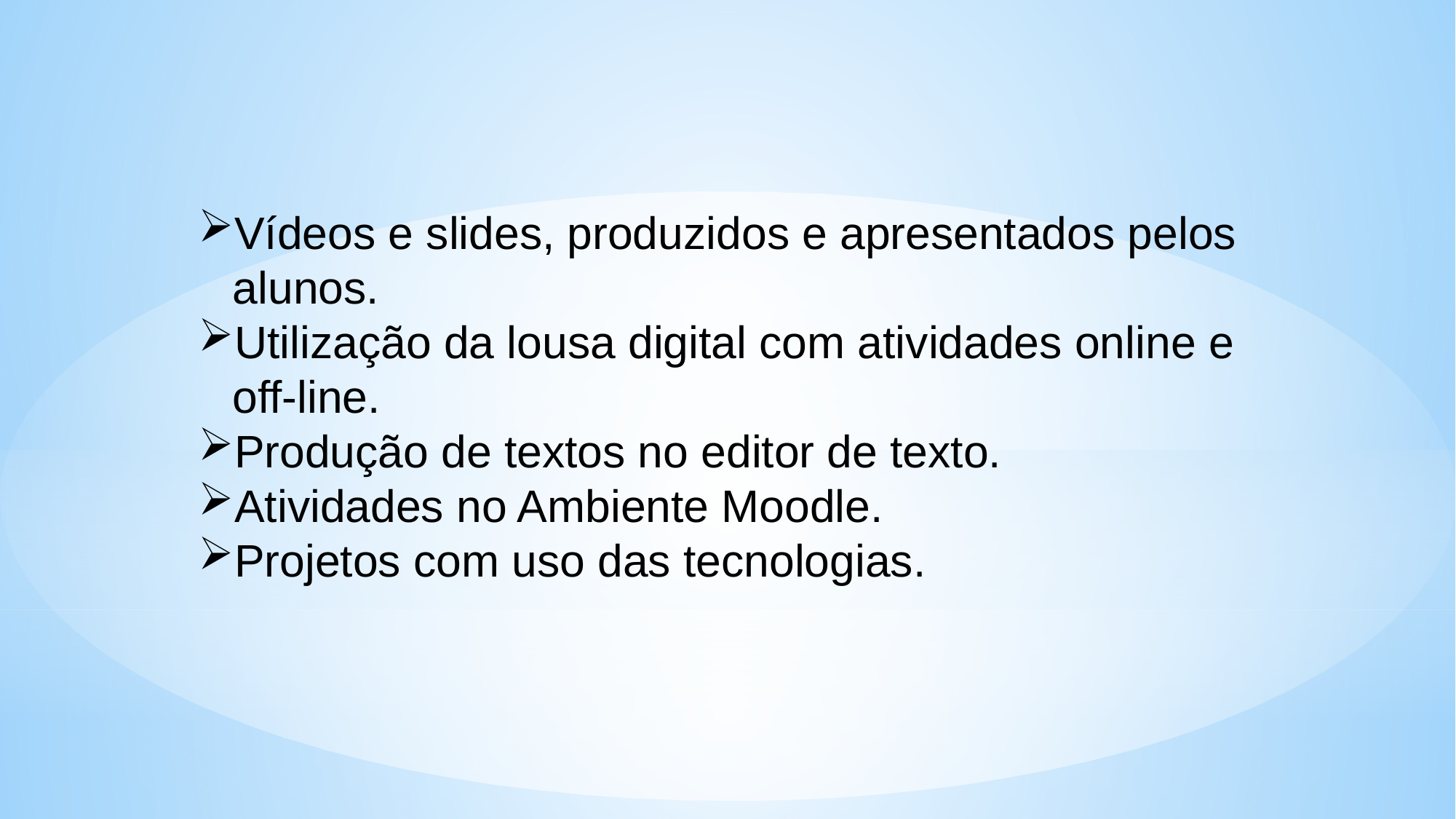

Vídeos e slides, produzidos e apresentados pelos alunos.
Utilização da lousa digital com atividades online e off-line.
Produção de textos no editor de texto.
Atividades no Ambiente Moodle.
Projetos com uso das tecnologias.